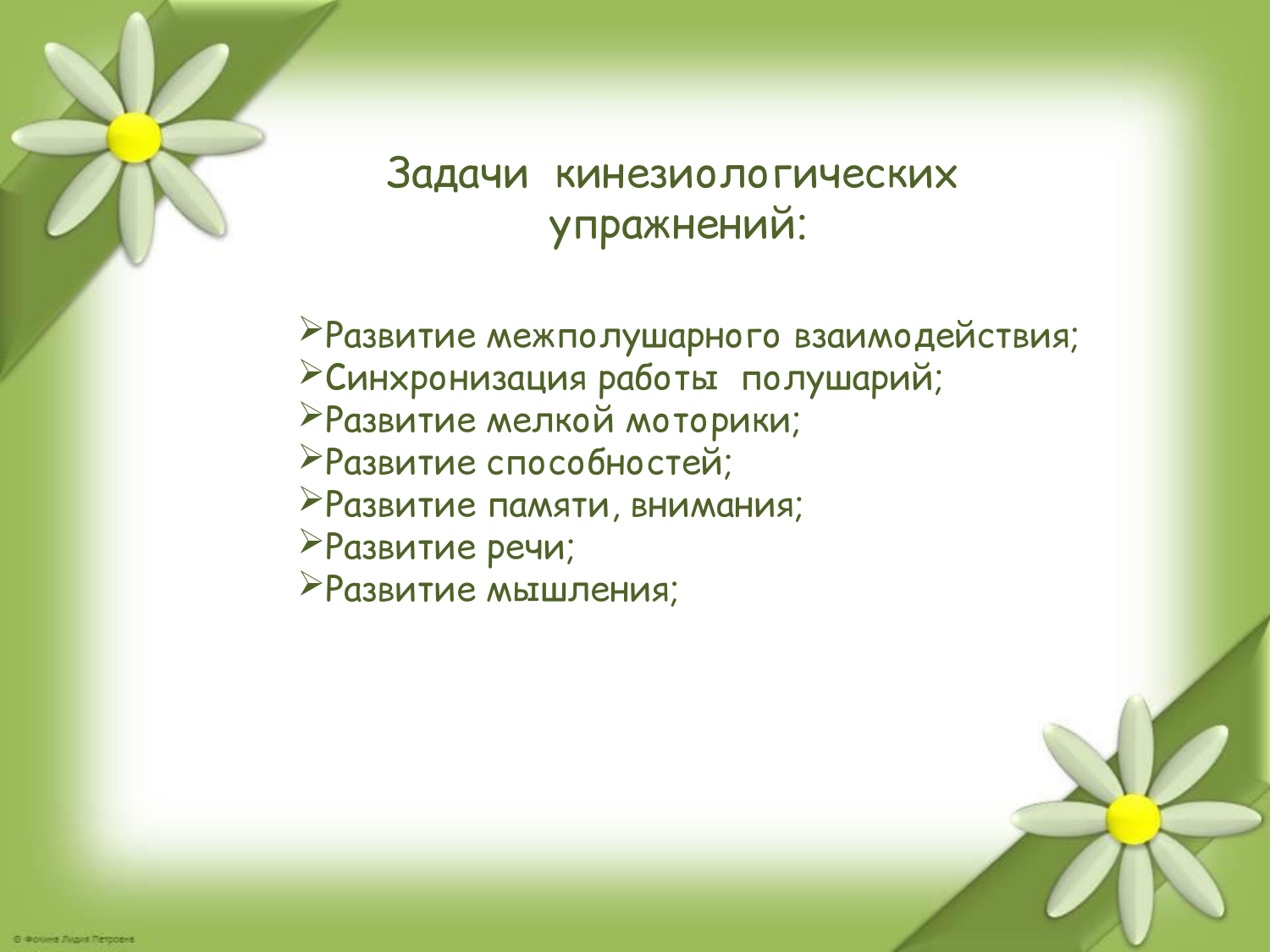

Задачи  кинезиологических  упражнений:
Развитие межполушарного взаимодействия;
Синхронизация работы  полушарий;
Развитие мелкой моторики;
Развитие способностей;
Развитие памяти, внимания;
Развитие речи;
Развитие мышления;